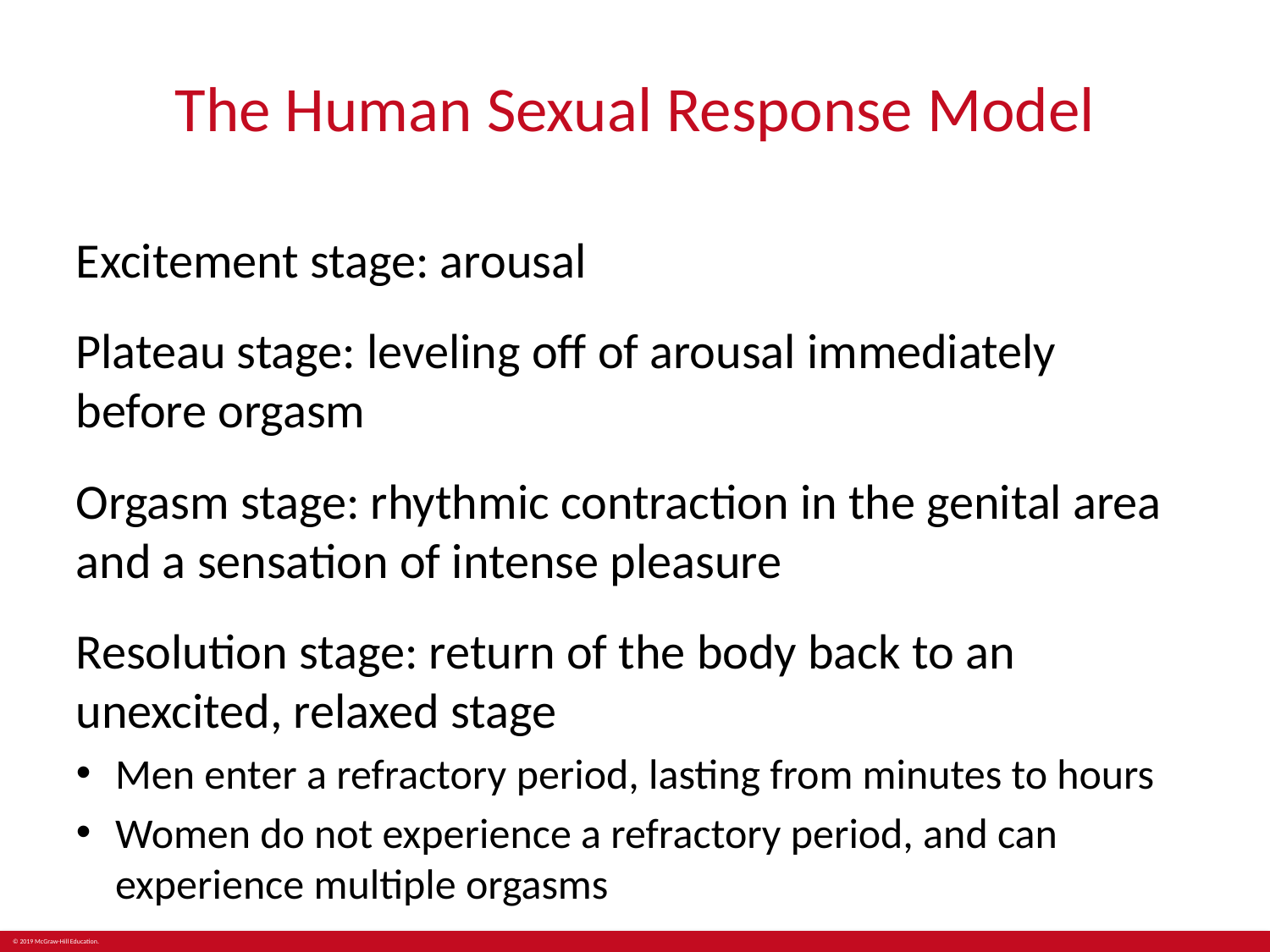

# The Human Sexual Response Model
Excitement stage: arousal
Plateau stage: leveling off of arousal immediately before orgasm
Orgasm stage: rhythmic contraction in the genital area and a sensation of intense pleasure
Resolution stage: return of the body back to an unexcited, relaxed stage
Men enter a refractory period, lasting from minutes to hours
Women do not experience a refractory period, and can experience multiple orgasms